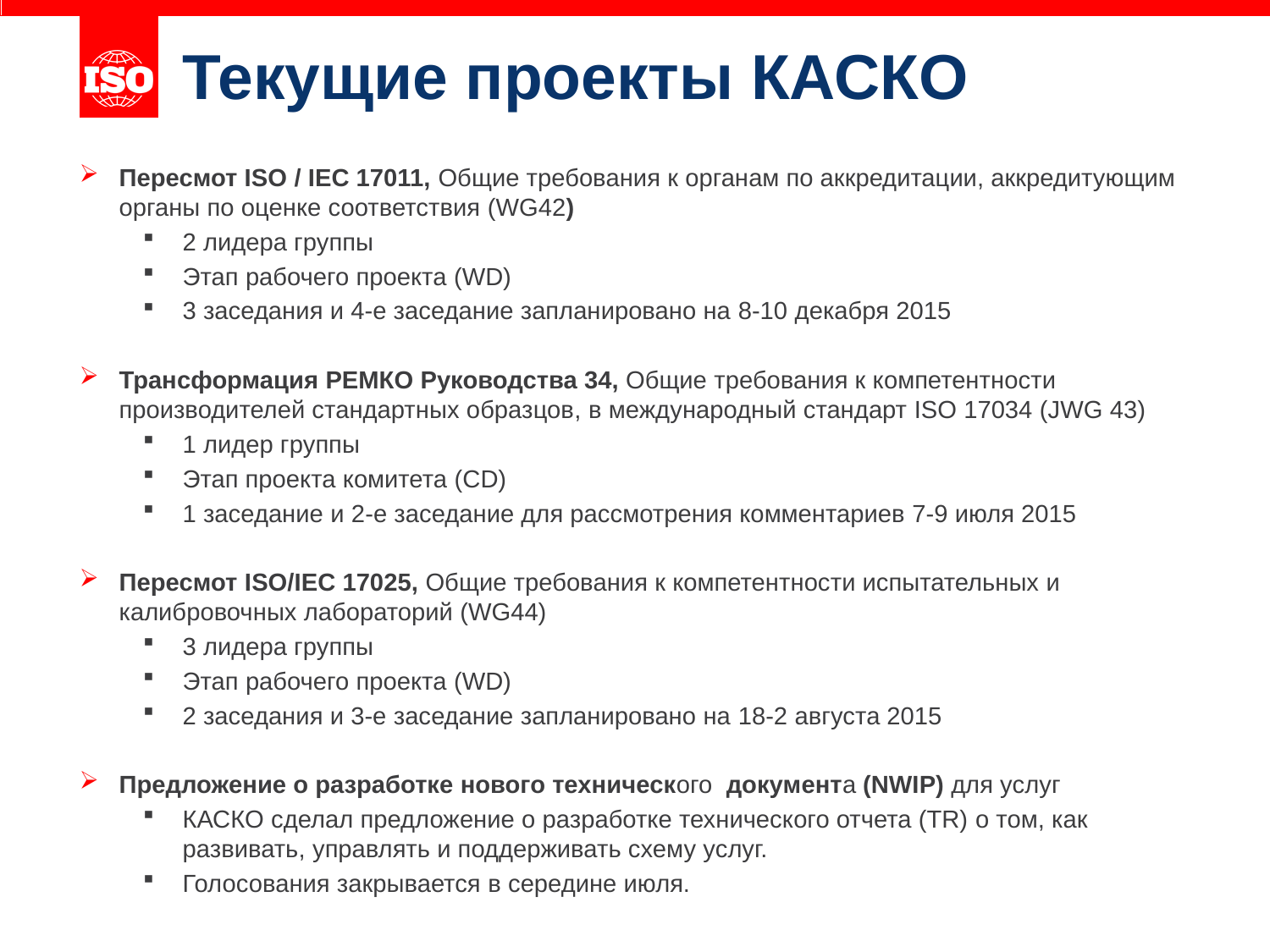

# Текущие проекты КАСКО
Пересмот ISO / IEC 17011, Общие требования к органам по аккредитации, аккредитующим органы по оценке соответствия (WG42)
2 лидера группы
Этап рабочего проекта (WD)
3 заседания и 4-е заседание запланировано на 8-10 декабря 2015

Трансформация РЕМКО Руководства 34, Общие требования к компетентности производителей стандартных образцов, в международный стандарт ISO 17034 (JWG 43)
1 лидер группы
Этап проекта комитета (CD)
1 заседание и 2-е заседание для рассмотрения комментариев 7-9 июля 2015

Пересмот ISO/IEC 17025, Общие требования к компетентности испытательных и калибровочных лабораторий (WG44)
3 лидера группы
Этап рабочего проекта (WD)
2 заседания и 3-е заседание запланировано на 18-2 августа 2015

Предложение о разработке нового технического  документа (NWIP) для услуг
КАСКО сделал предложение о разработке технического отчета (TR) о том, как развивать, управлять и поддерживать схему услуг.
Голосования закрывается в середине июля.